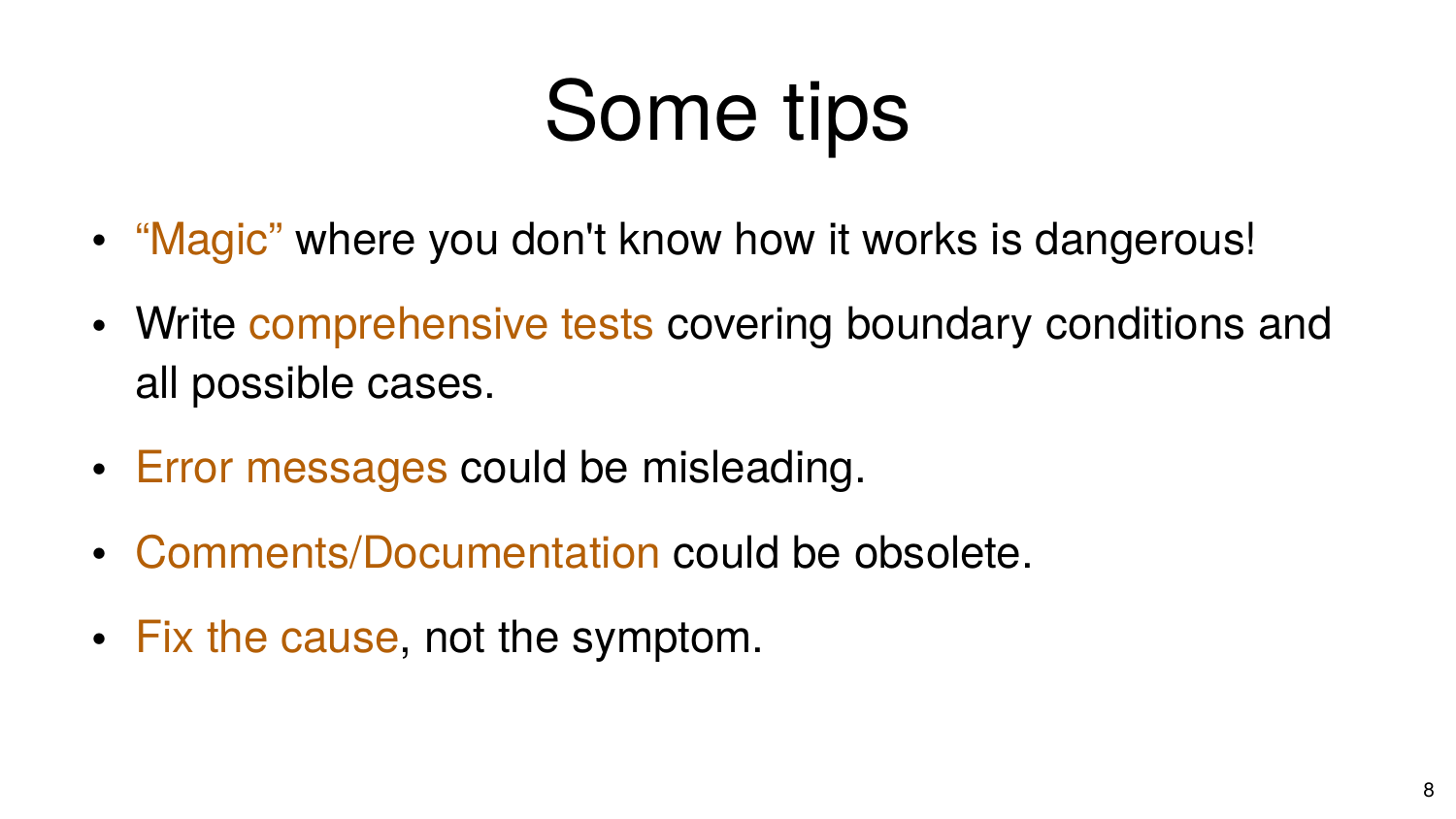

# Some tips
“Magic” where you don't know how it works is dangerous!
Write comprehensive tests covering boundary conditions and all possible cases.
Error messages could be misleading.
Comments/Documentation could be obsolete.
Fix the cause, not the symptom.
8